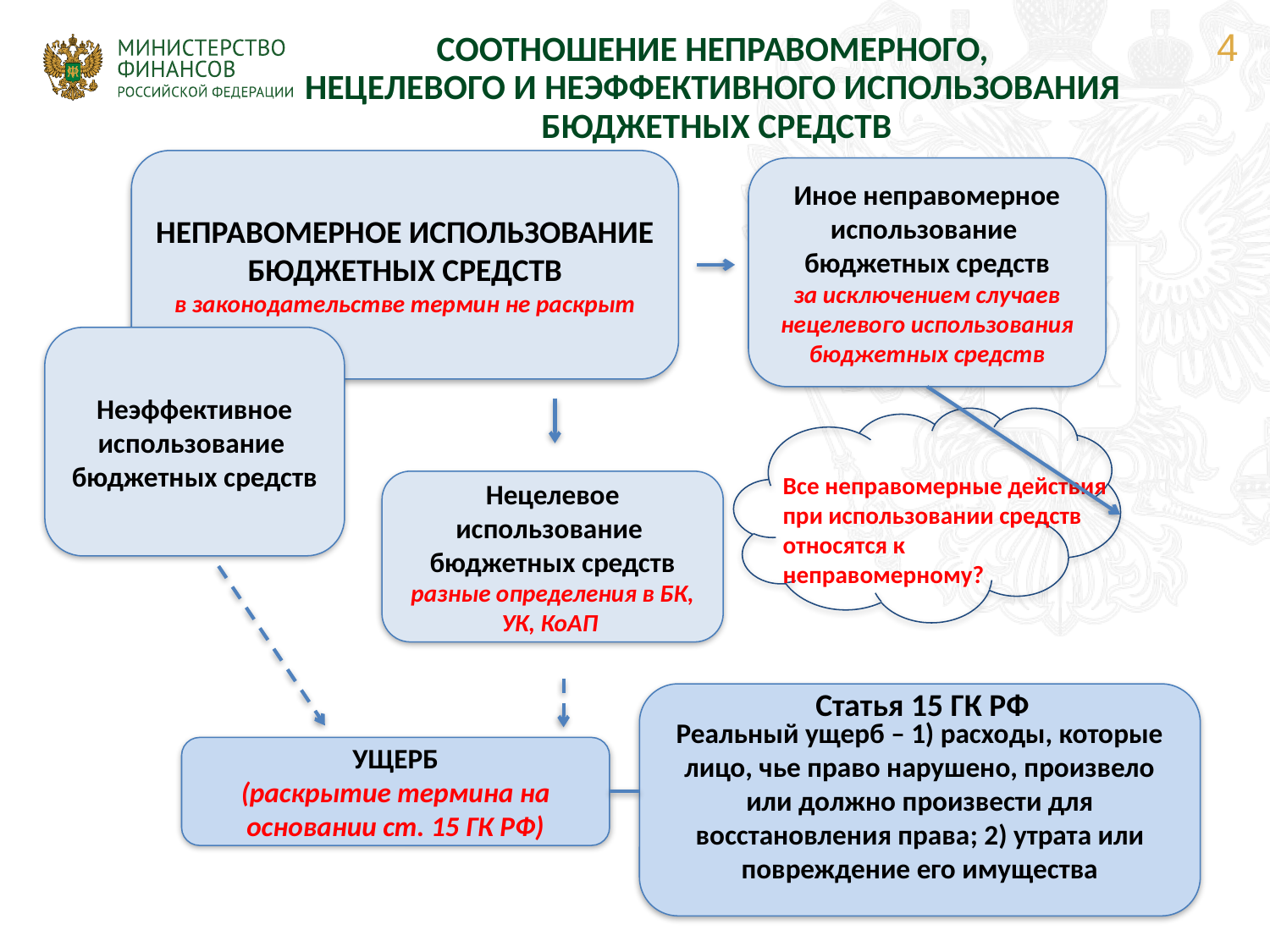

4
СООТНОШЕНИЕ НЕПРАВОМЕРНОГО,
НЕЦЕЛЕВОГО И НЕЭФФЕКТИВНОГО ИСПОЛЬЗОВАНИЯ
БЮДЖЕТНЫХ СРЕДСТВ
НЕПРАВОМЕРНОЕ ИСПОЛЬЗОВАНИЕ БЮДЖЕТНЫХ СРЕДСТВ
в законодательстве термин не раскрыт
Иное неправомерное использование
бюджетных средств
за исключением случаев
нецелевого использования бюджетных средств
Неэффективное использование
бюджетных средств

Все неправомерные действия
при использовании средств
относятся к
неправомерному?
Нецелевое использование
бюджетных средств
разные определения в БК, УК, КоАП
Статья 15 ГК РФ
Реальный ущерб – 1) расходы, которые лицо, чье право нарушено, произвело или должно произвести для восстановления права; 2) утрата или повреждение его имущества
УЩЕРБ
(раскрытие термина на основании ст. 15 ГК РФ)